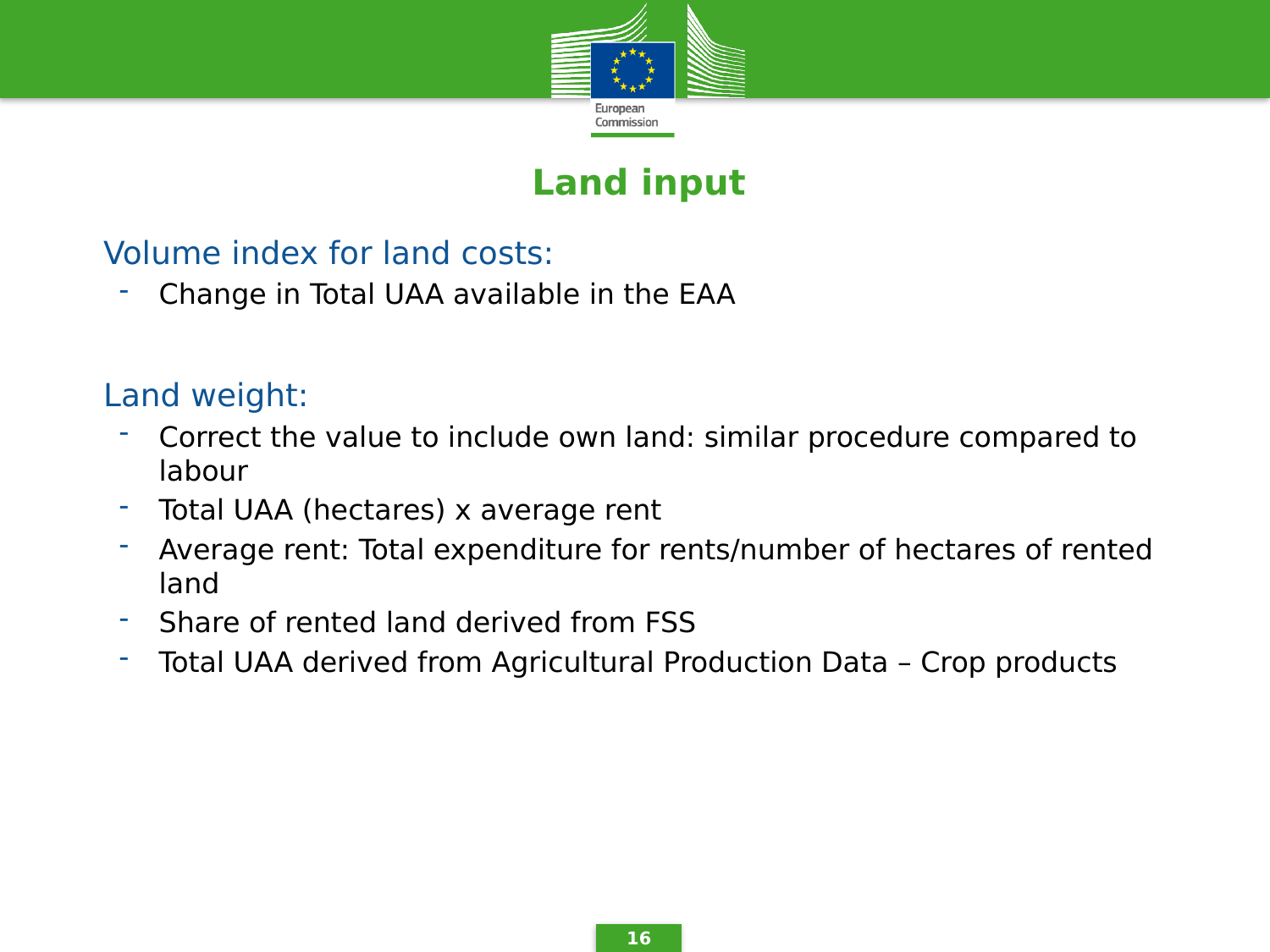

# Land input
Volume index for land costs:
Change in Total UAA available in the EAA

Land weight:
Correct the value to include own land: similar procedure compared to labour
Total UAA (hectares) x average rent
Average rent: Total expenditure for rents/number of hectares of rented land
Share of rented land derived from FSS
Total UAA derived from Agricultural Production Data – Crop products

16